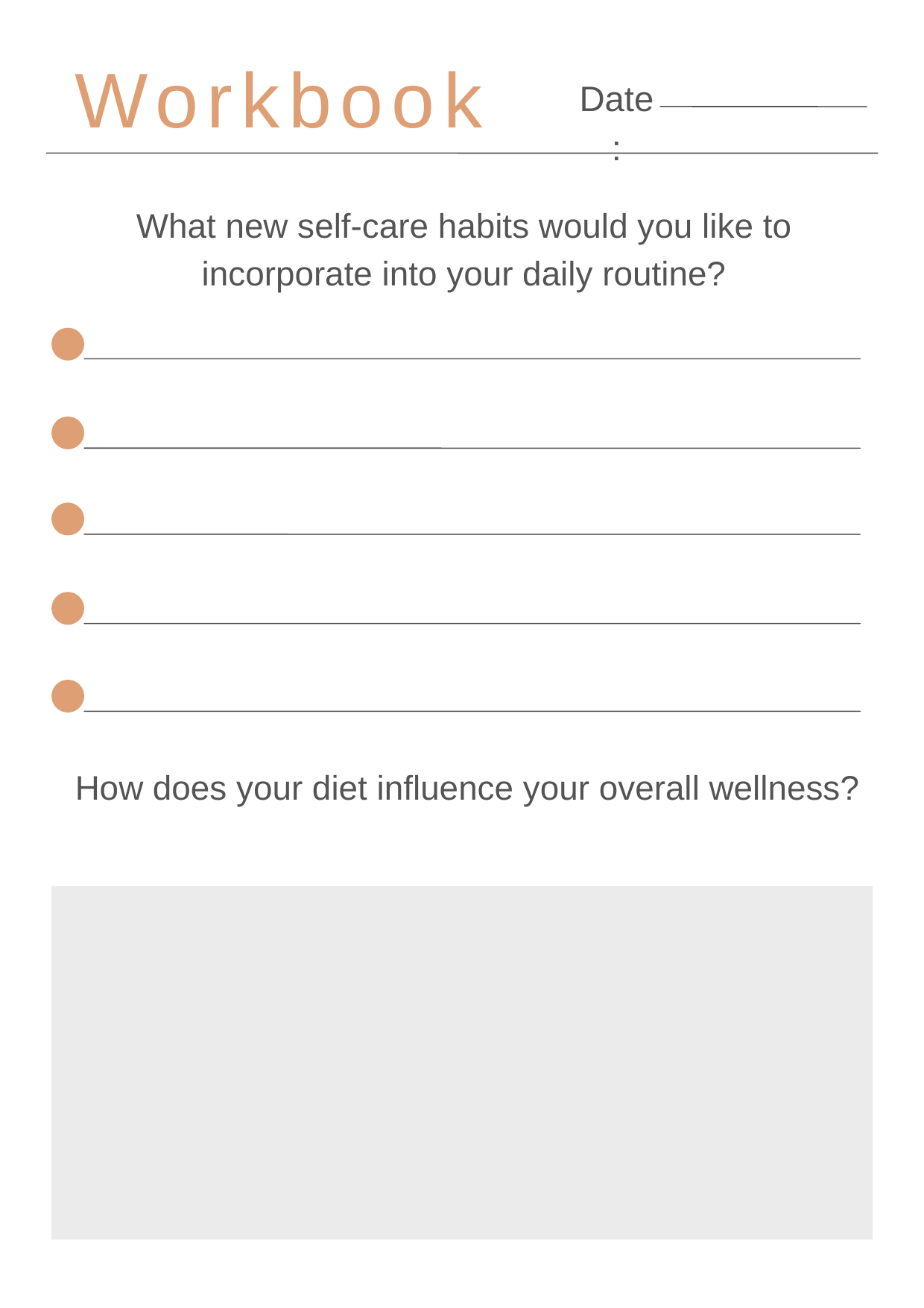

Workbook
Date:

What new self-care habits would you like to incorporate into your daily routine?

How does your diet influence your overall wellness?